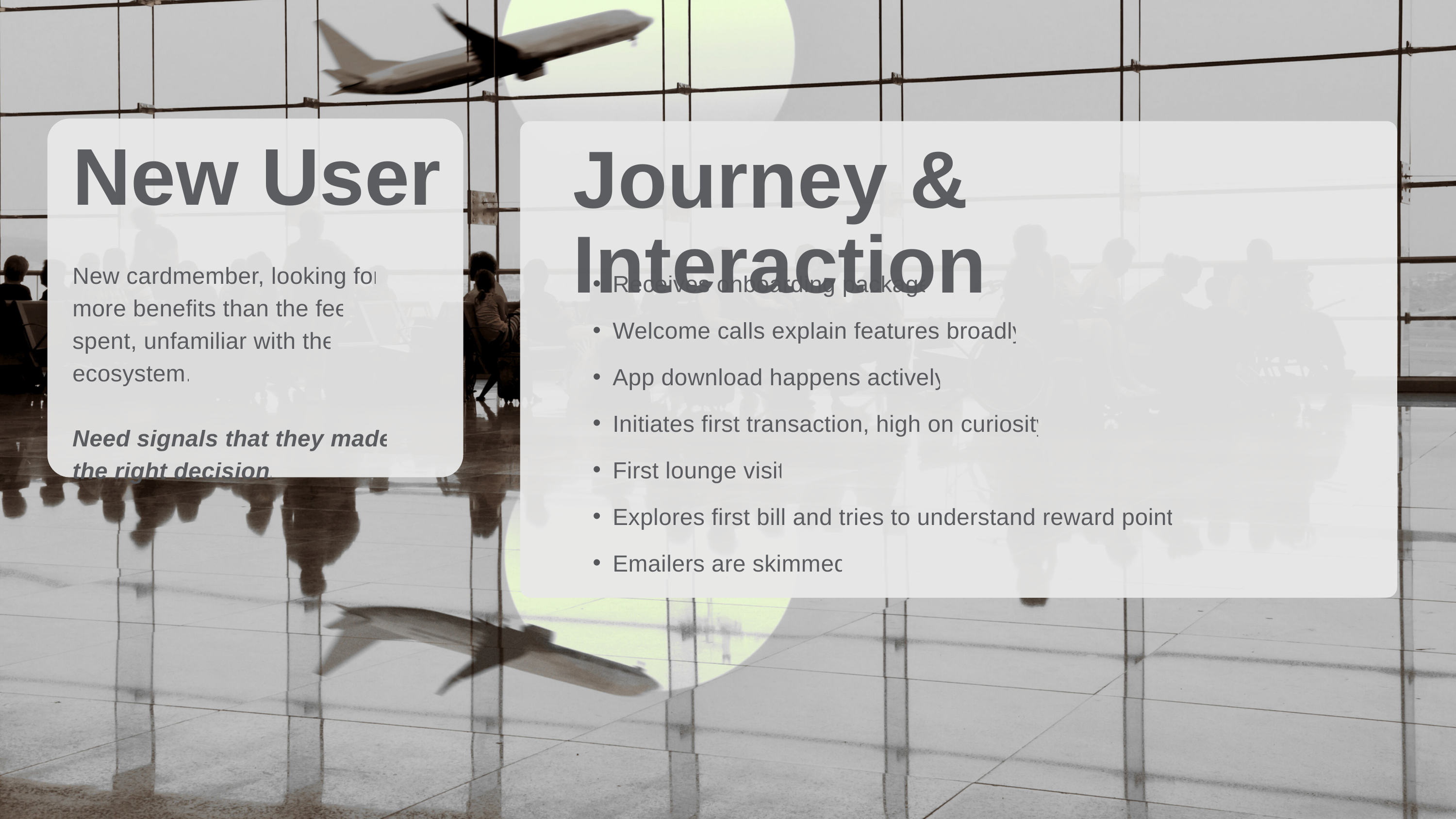

New User
New cardmember, looking for more benefits than the fee spent, unfamiliar with the ecosystem.

Need signals that they made the right decision.

Journey & Interaction
Receives onboarding package
Welcome calls explain features broadly
App download happens actively
Initiates first transaction, high on curiosity
First lounge visit
Explores first bill and tries to understand reward points
Emailers are skimmed